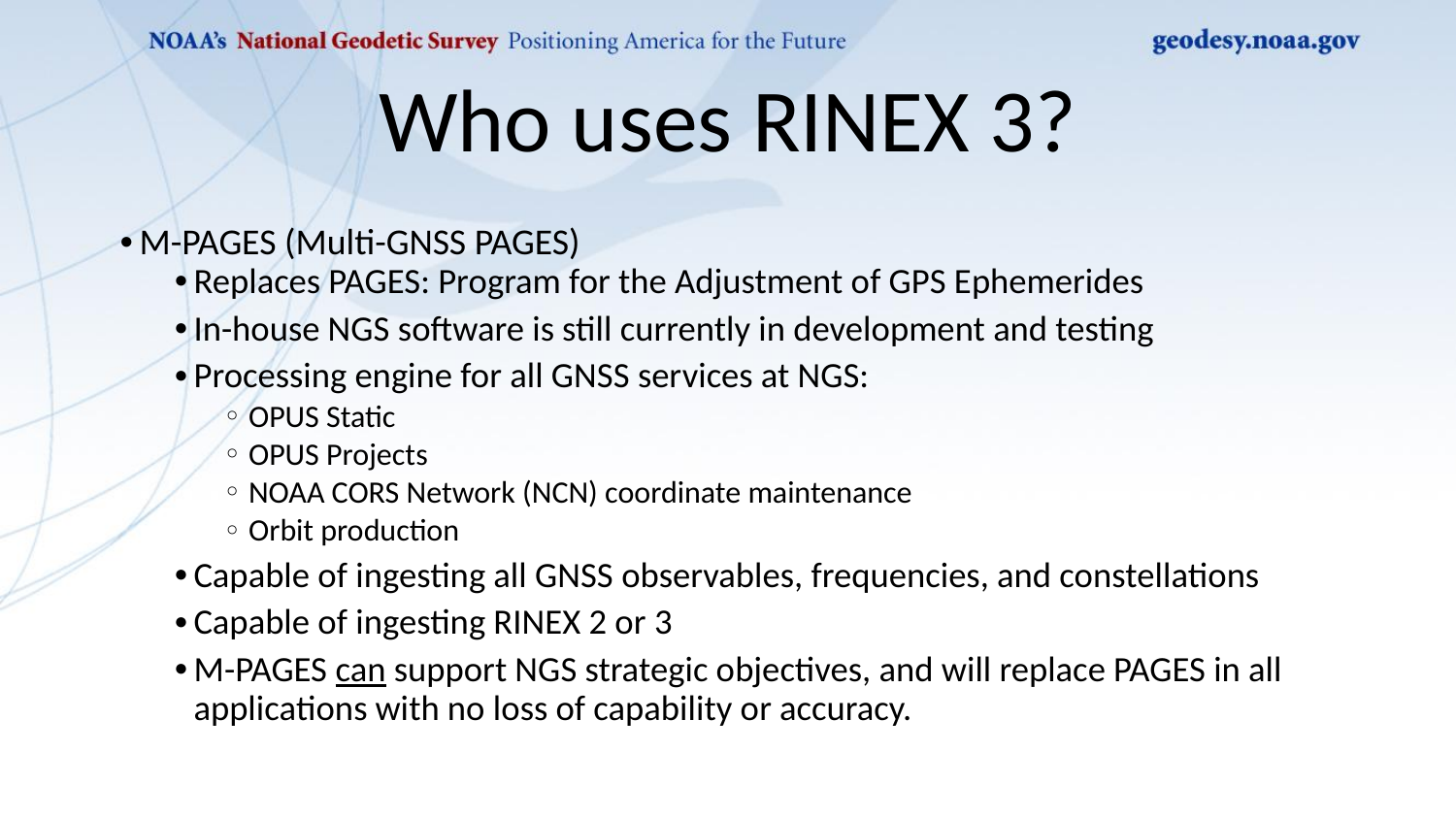

# Who uses RINEX 3?
M-PAGES (Multi-GNSS PAGES)
Replaces PAGES: Program for the Adjustment of GPS Ephemerides
In-house NGS software is still currently in development and testing
Processing engine for all GNSS services at NGS:
OPUS Static
OPUS Projects
NOAA CORS Network (NCN) coordinate maintenance
Orbit production
Capable of ingesting all GNSS observables, frequencies, and constellations
Capable of ingesting RINEX 2 or 3
M-PAGES can support NGS strategic objectives, and will replace PAGES in all applications with no loss of capability or accuracy.